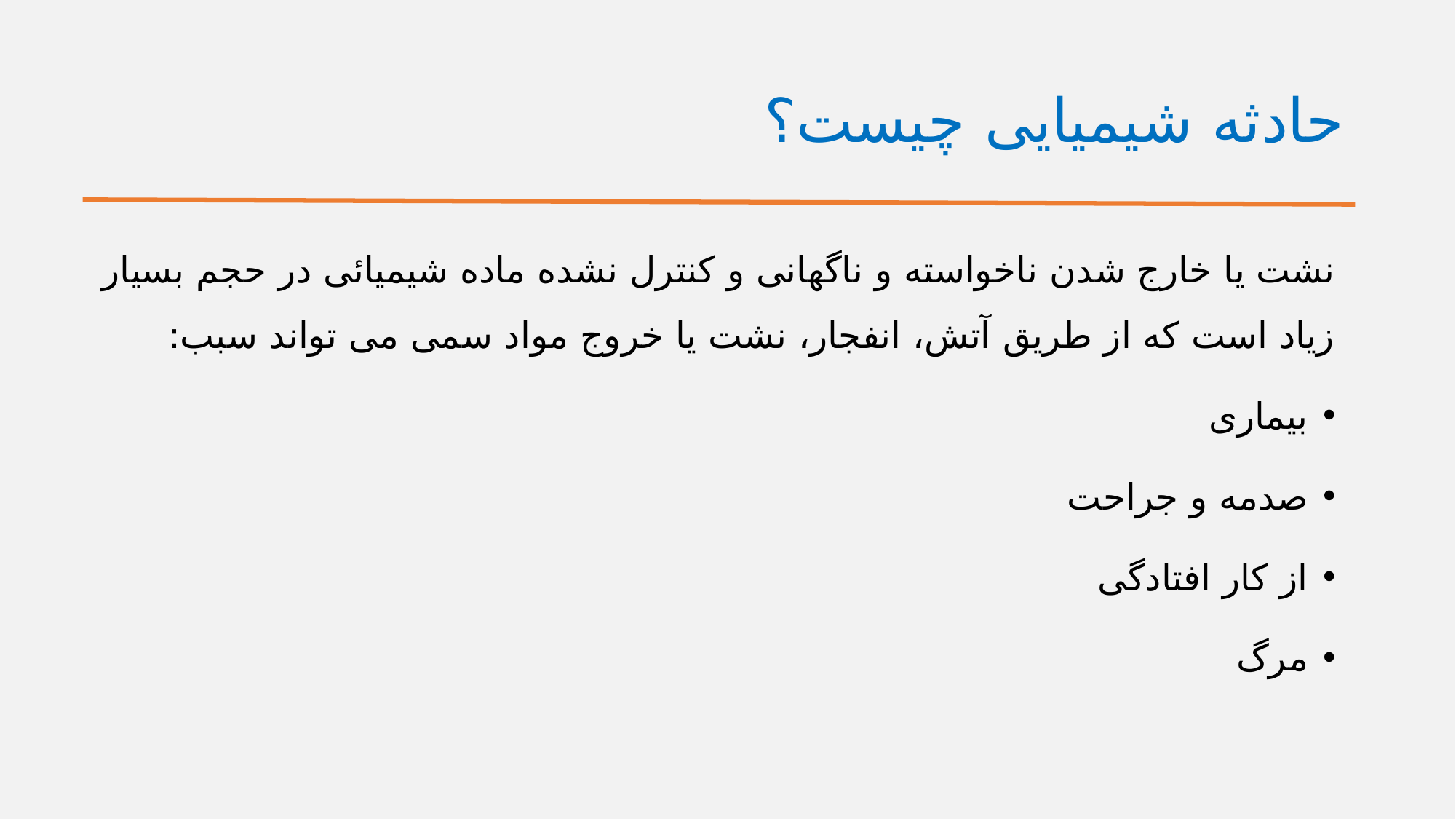

# حادثه شیمیایی چیست؟
نشت یا خارج شدن ناخواسته و ناگهانی و کنترل نشده ماده شیمیائی در حجم بسیار زیاد است که از طریق آتش، انفجار، نشت یا خروج مواد سمی می تواند سبب:
بیماری
صدمه و جراحت
از کار افتادگی
مرگ